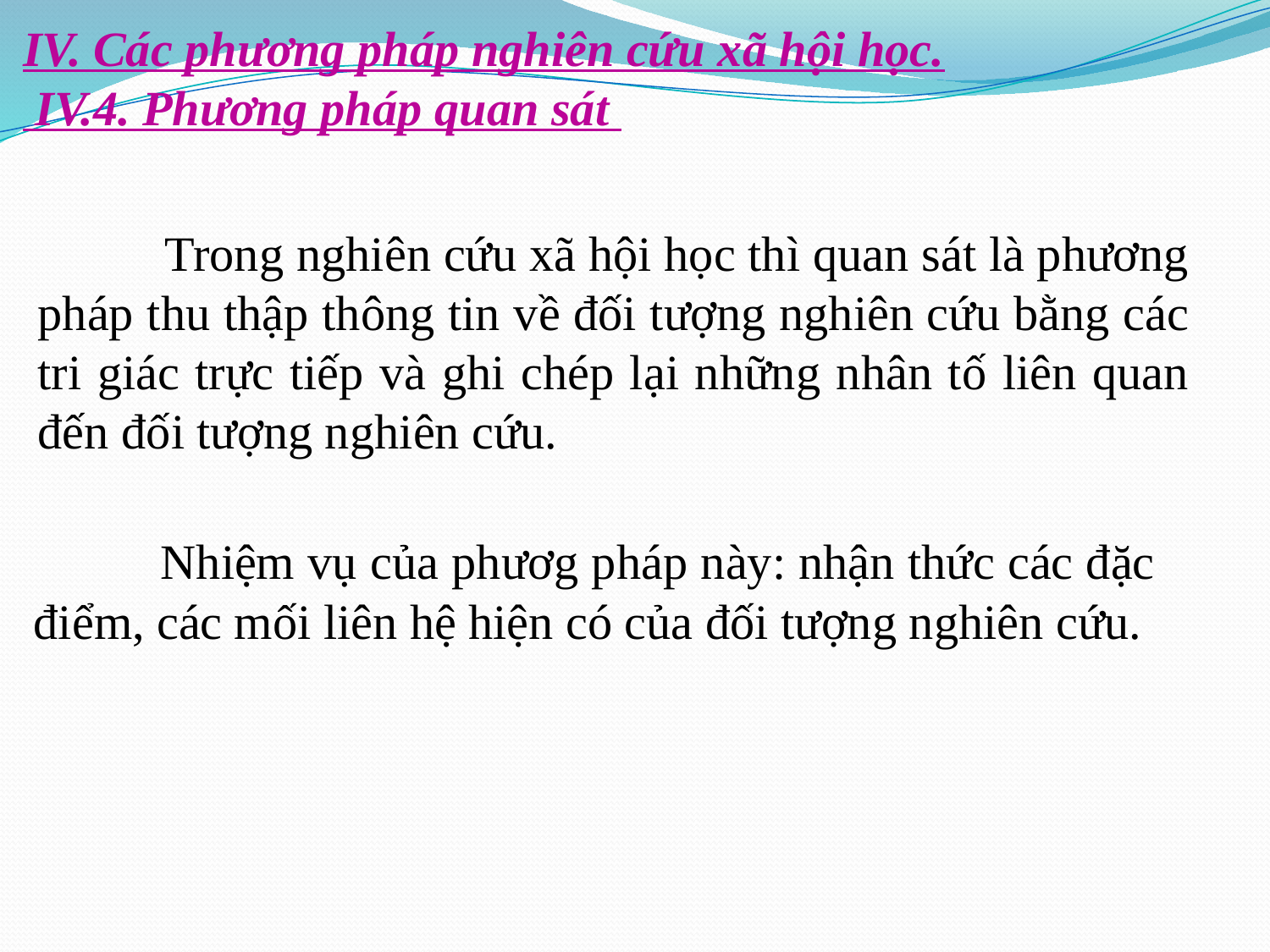

IV. Các phương pháp nghiên cứu xã hội học.
 IV.4. Phương pháp quan sát
	Trong nghiên cứu xã hội học thì quan sát là phương pháp thu thập thông tin về đối tượng nghiên cứu bằng các tri giác trực tiếp và ghi chép lại những nhân tố liên quan đến đối tượng nghiên cứu.
	Nhiệm vụ của phươg pháp này: nhận thức các đặc điểm, các mối liên hệ hiện có của đối tượng nghiên cứu.